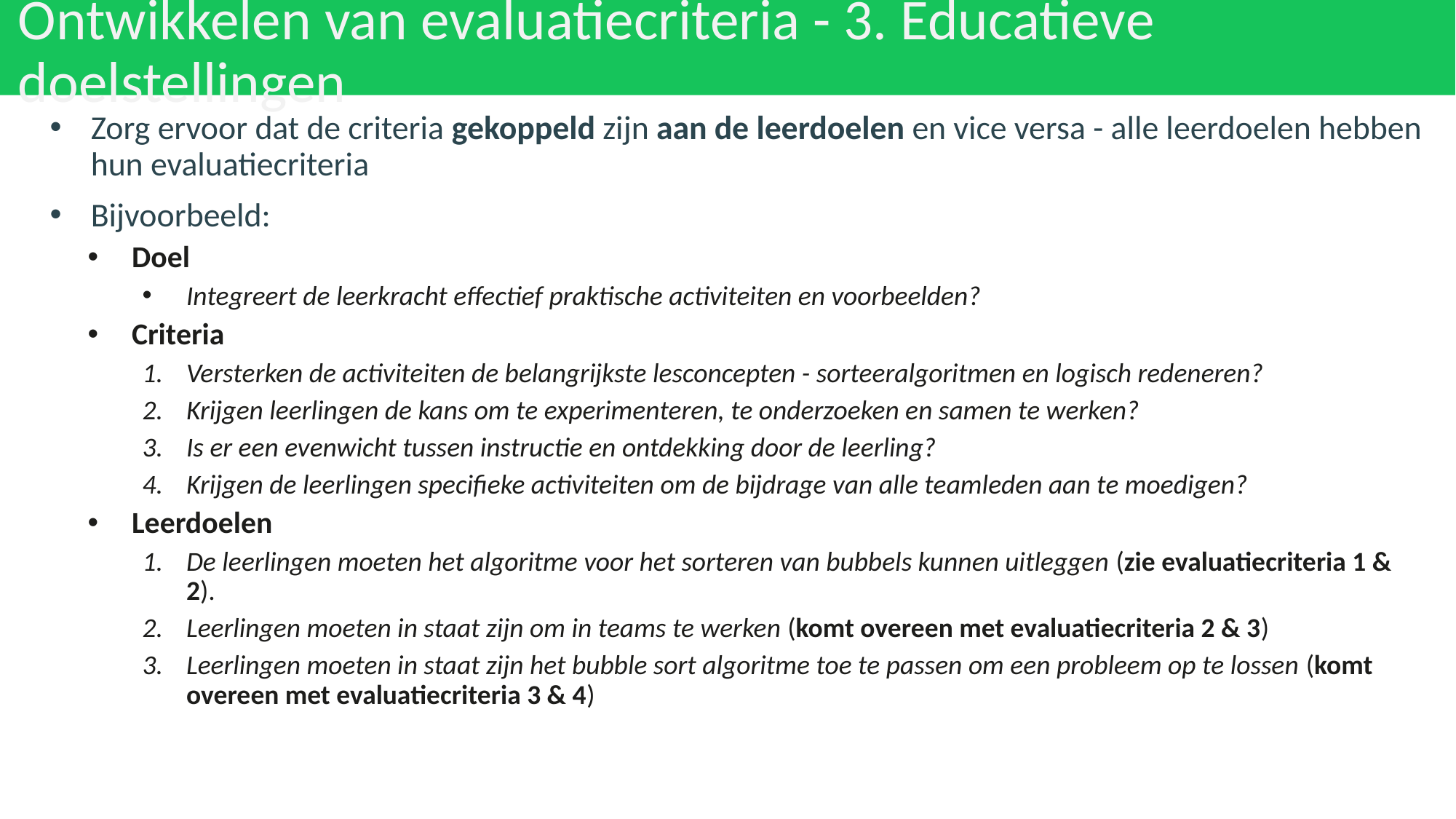

# Ontwikkelen van evaluatiecriteria - 3. Educatieve doelstellingen
Zorg ervoor dat de criteria gekoppeld zijn aan de leerdoelen en vice versa - alle leerdoelen hebben hun evaluatiecriteria
Bijvoorbeeld:
Doel
Integreert de leerkracht effectief praktische activiteiten en voorbeelden?
Criteria
Versterken de activiteiten de belangrijkste lesconcepten - sorteeralgoritmen en logisch redeneren?
Krijgen leerlingen de kans om te experimenteren, te onderzoeken en samen te werken?
Is er een evenwicht tussen instructie en ontdekking door de leerling?
Krijgen de leerlingen specifieke activiteiten om de bijdrage van alle teamleden aan te moedigen?
Leerdoelen
De leerlingen moeten het algoritme voor het sorteren van bubbels kunnen uitleggen (zie evaluatiecriteria 1 & 2).
Leerlingen moeten in staat zijn om in teams te werken (komt overeen met evaluatiecriteria 2 & 3)
Leerlingen moeten in staat zijn het bubble sort algoritme toe te passen om een probleem op te lossen (komt overeen met evaluatiecriteria 3 & 4)